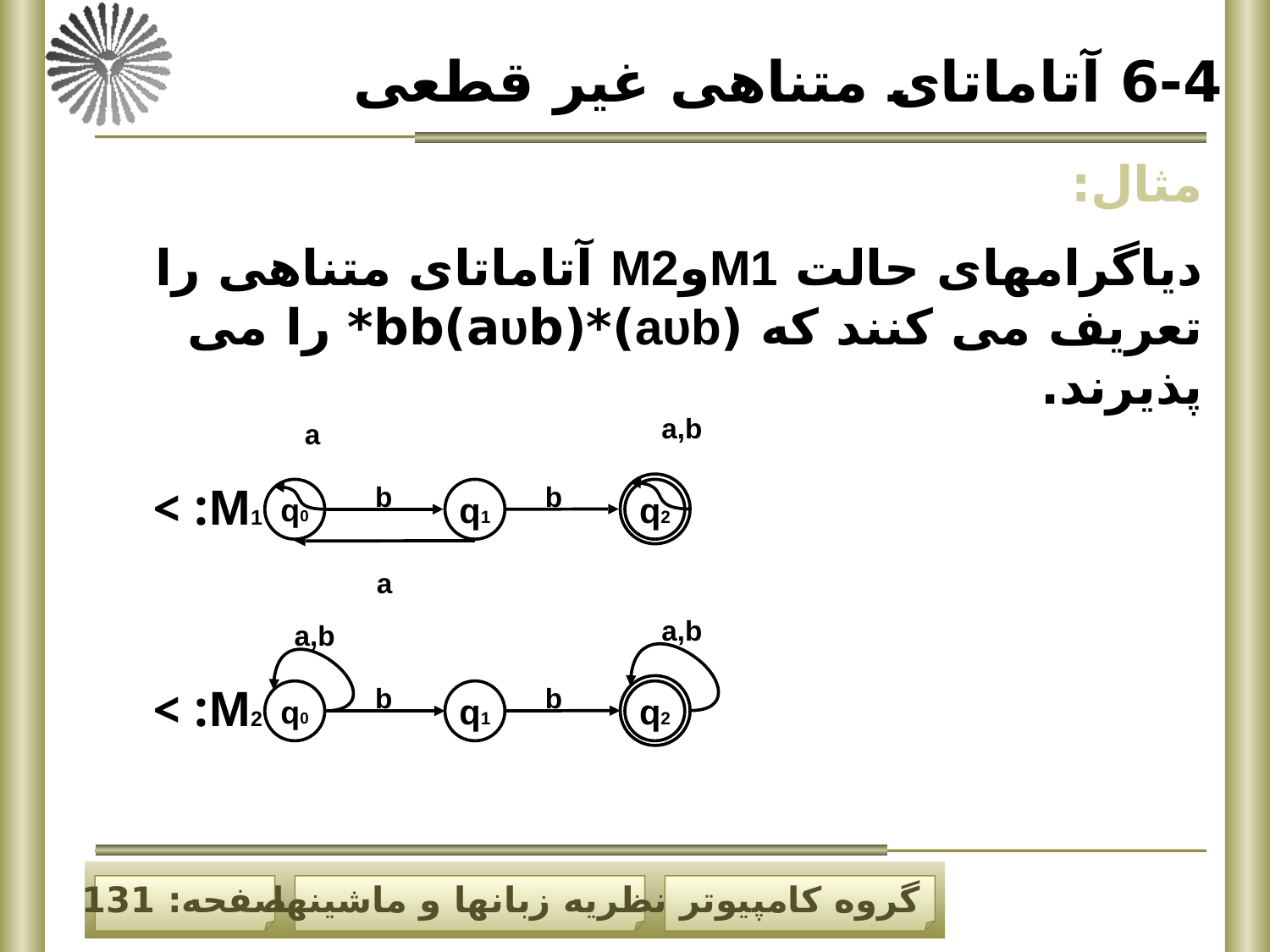

6-4 آتاماتای متناهی غیر قطعی
مثال:
دیاگرامهای حالت M1وM2 آتاماتای متناهی را تعریف می کنند که (aυb)*bb(aυb)* را می پذیرند.
a,b
M1: >
b
b

q0
q1
q2
a
a
a,b
a,b
M2: >
b
b

q0
q1
q2